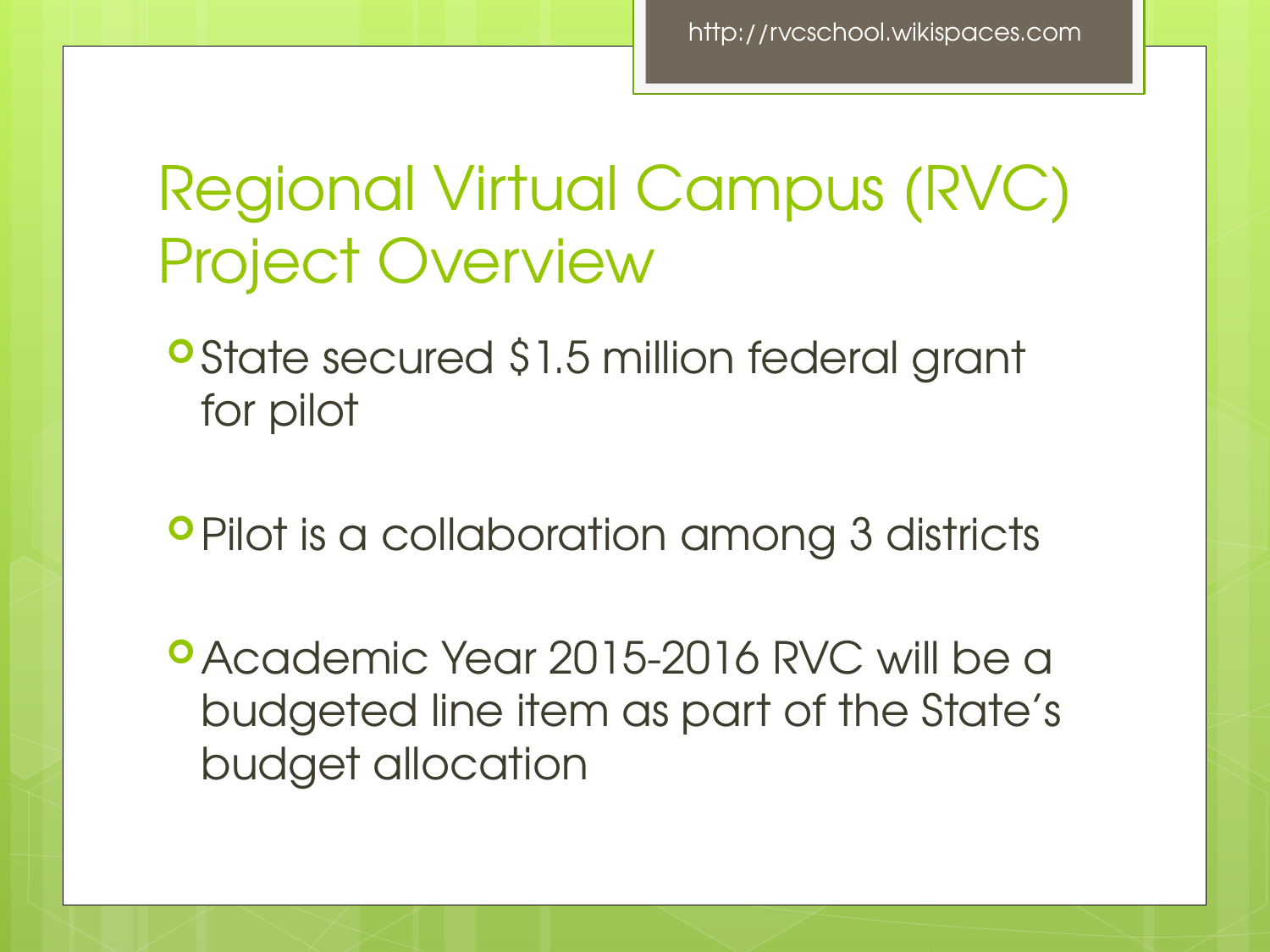

http://rvcschool.wikispaces.com
# Regional Virtual Campus (RVC) Project Overview
State secured $1.5 million federal grant for pilot

Pilot is a collaboration among 3 districts

Academic Year 2015-2016 RVC will be a budgeted line item as part of the State’s budget allocation